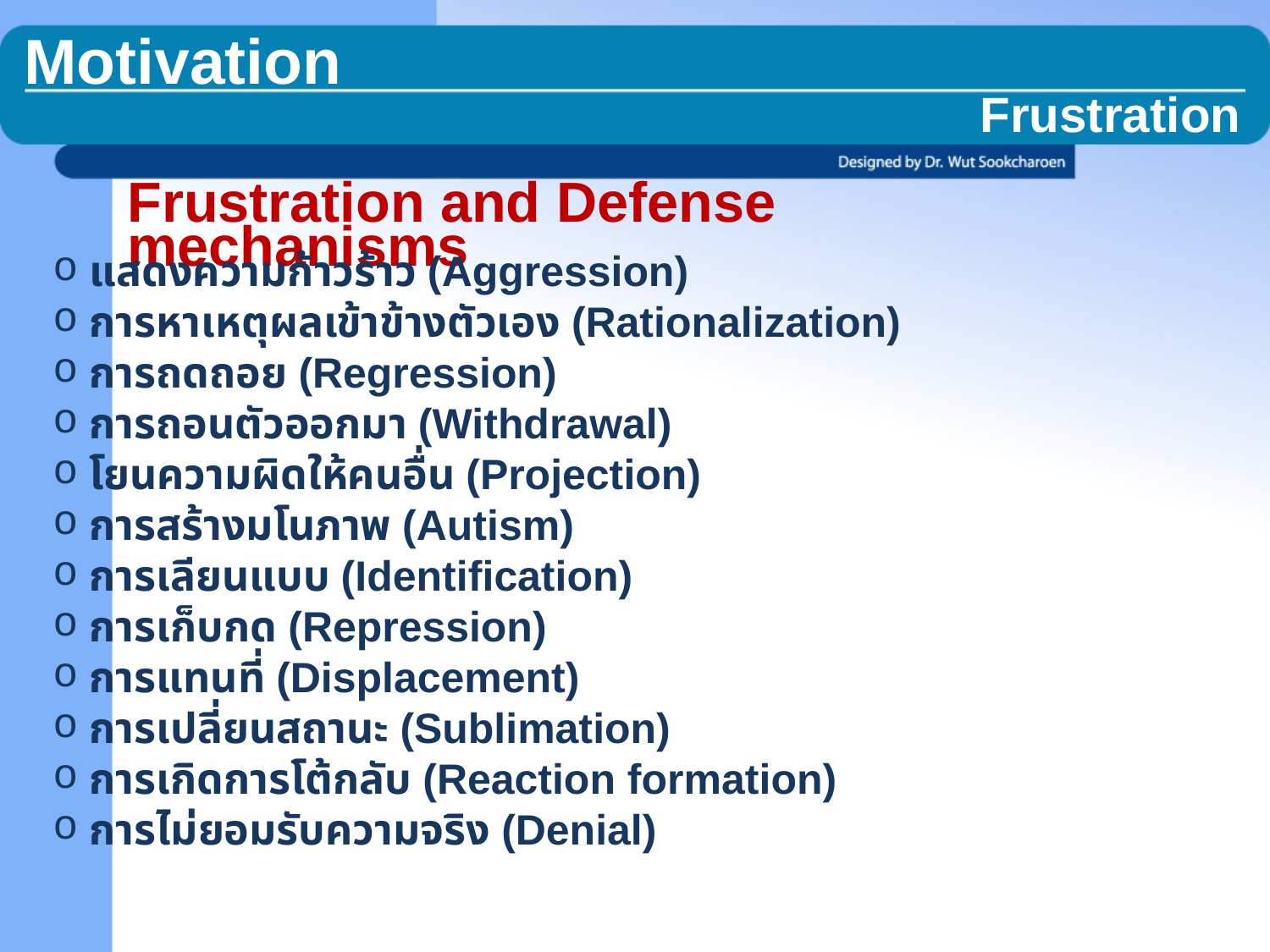

Motivation
Frustration
Frustration and Defense mechanisms
 แสดงความก้าวร้าว (Aggression)
 การหาเหตุผลเข้าข้างตัวเอง (Rationalization)
 การถดถอย (Regression)
 การถอนตัวออกมา (Withdrawal)
 โยนความผิดให้คนอื่น (Projection)
 การสร้างมโนภาพ (Autism)
 การเลียนแบบ (Identification)
 การเก็บกด (Repression)
 การแทนที่ (Displacement)
 การเปลี่ยนสถานะ (Sublimation)
 การเกิดการโต้กลับ (Reaction formation)
 การไม่ยอมรับความจริง (Denial)